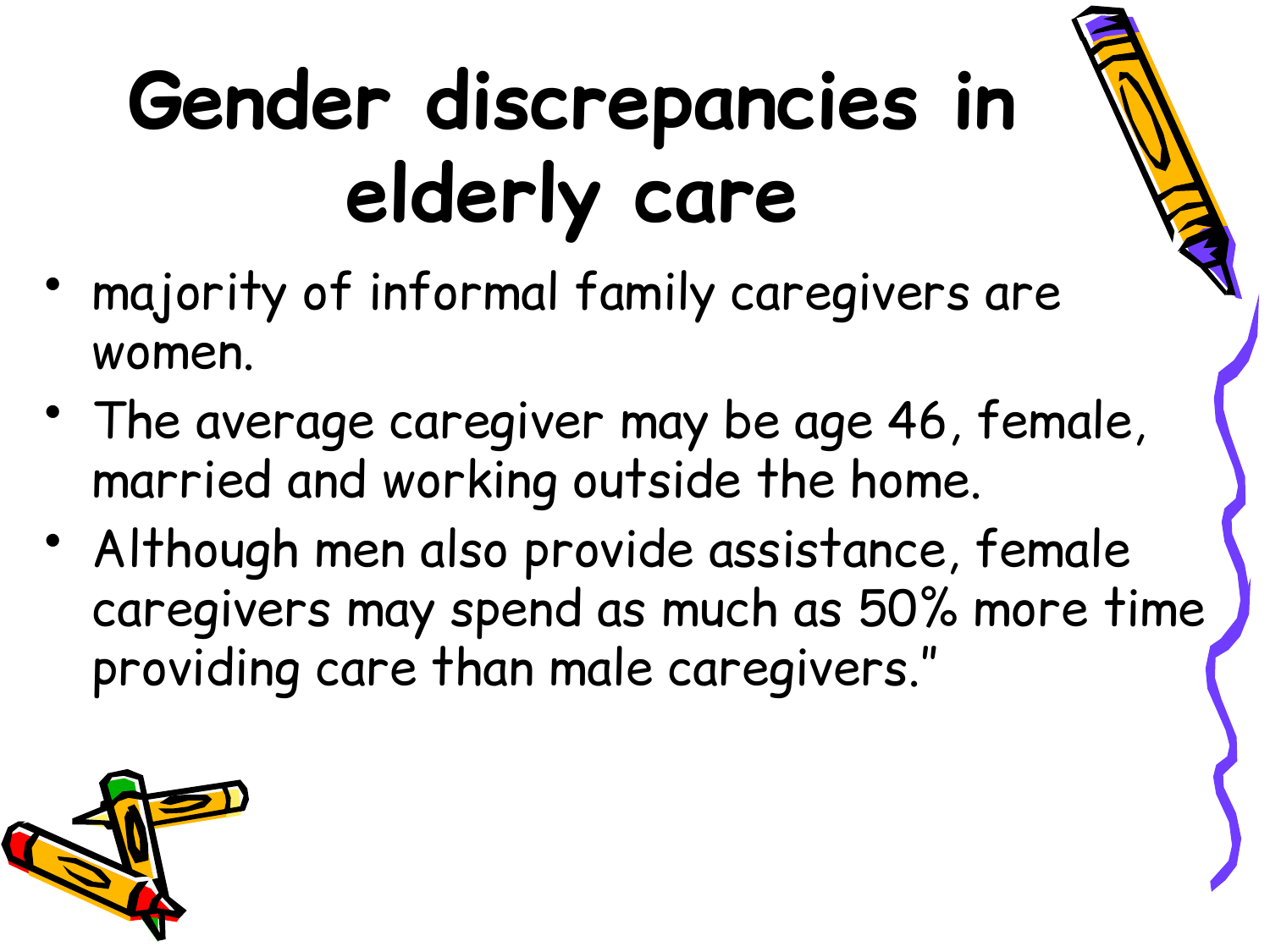

# Gender discrepancies in elderly care
majority of informal family caregivers are women.
The average caregiver may be age 46, female, married and working outside the home.
Although men also provide assistance, female caregivers may spend as much as 50% more time providing care than male caregivers.”